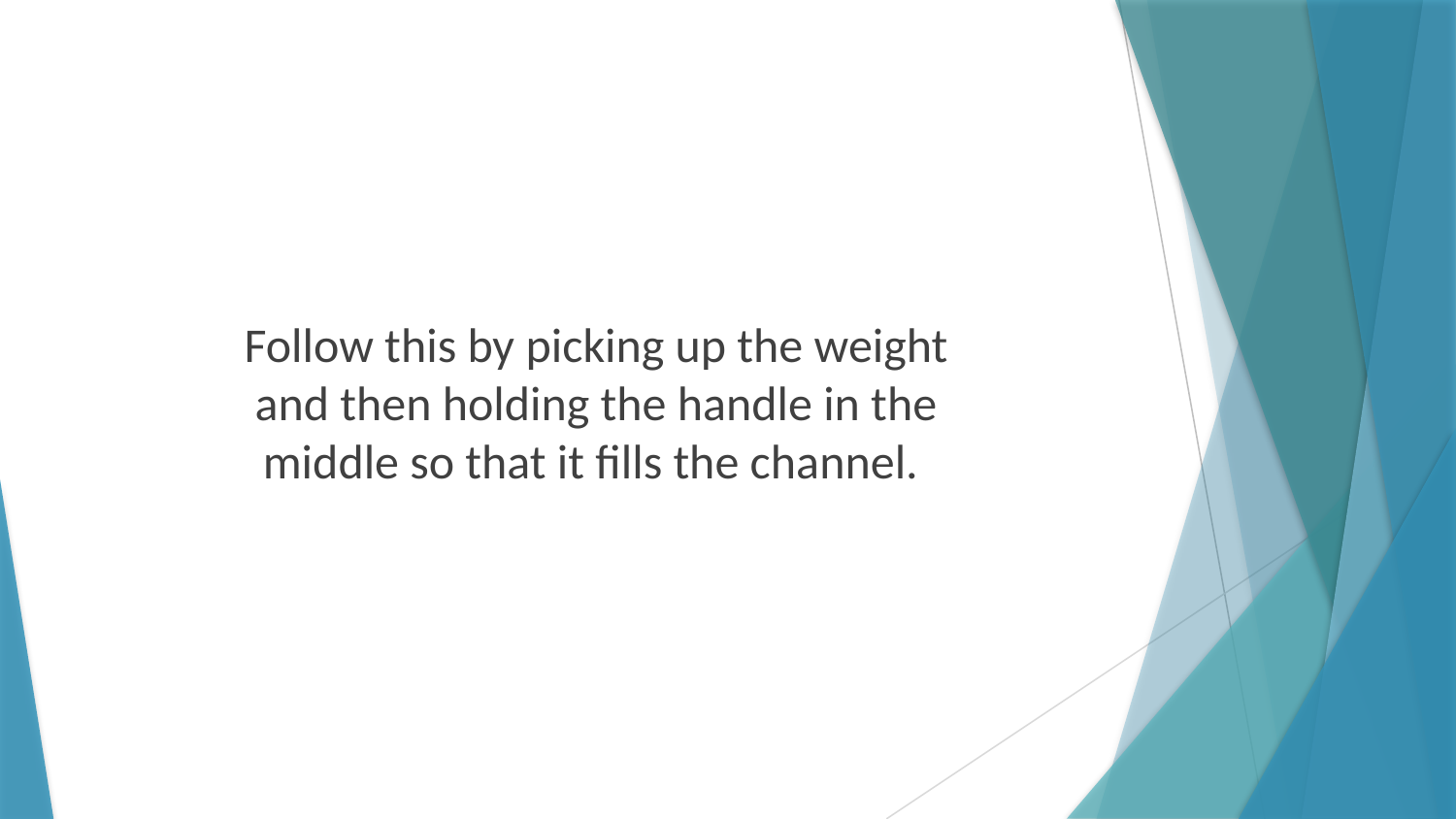

Follow this by picking up the weight and then holding the handle in the middle so that it fills the channel.